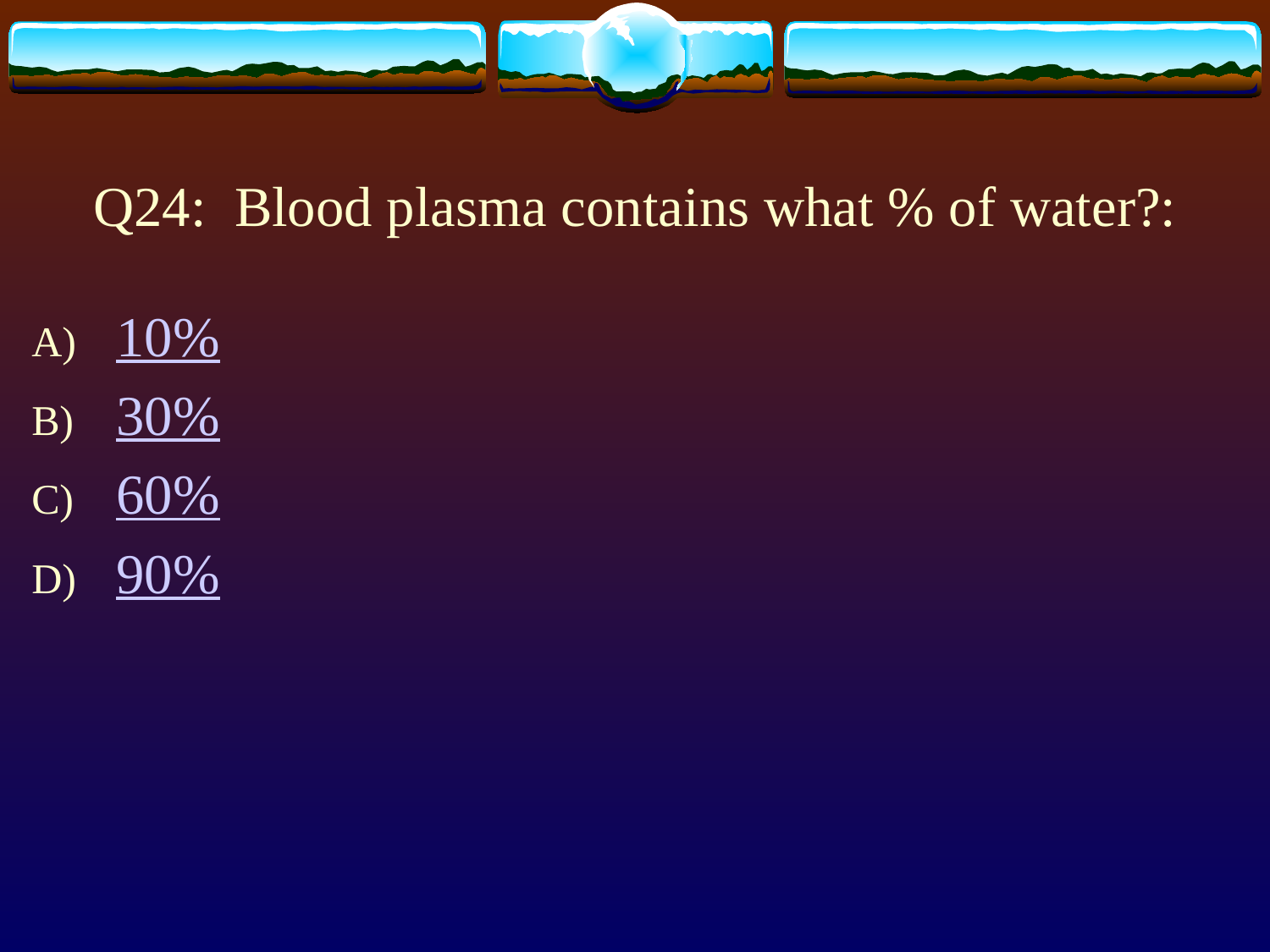

# Q24:  Blood plasma contains what % of water?:
10%
30%
60%
90%